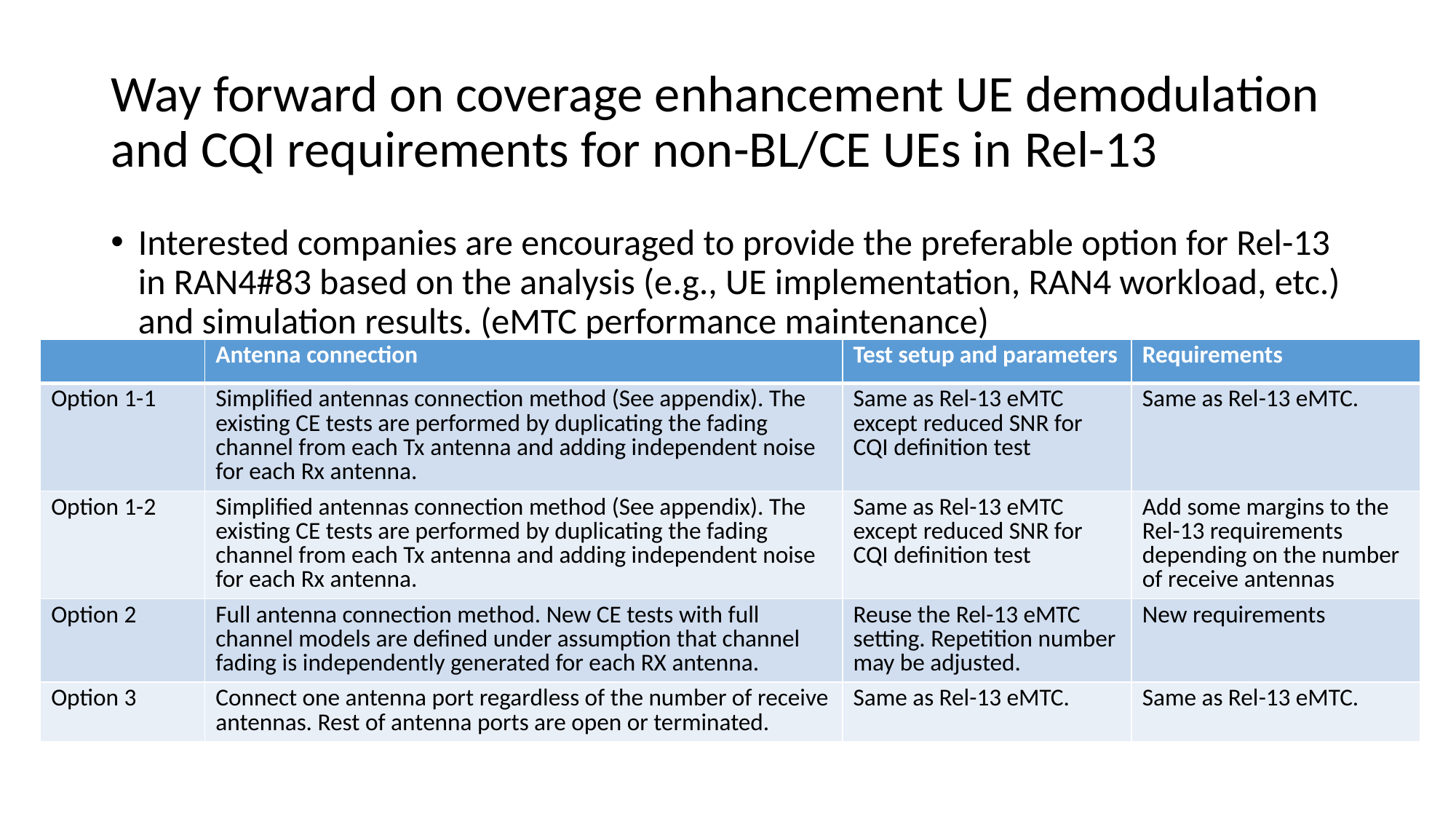

# Way forward on coverage enhancement UE demodulation and CQI requirements for non-BL/CE UEs in Rel-13
Interested companies are encouraged to provide the preferable option for Rel-13 in RAN4#83 based on the analysis (e.g., UE implementation, RAN4 workload, etc.) and simulation results. (eMTC performance maintenance)
|  | Antenna connection | Test setup and parameters | Requirements |
| --- | --- | --- | --- |
| Option 1-1 | Simplified antennas connection method (See appendix). The existing CE tests are performed by duplicating the fading channel from each Tx antenna and adding independent noise for each Rx antenna. | Same as Rel-13 eMTC except reduced SNR for CQI definition test | Same as Rel-13 eMTC. |
| Option 1-2 | Simplified antennas connection method (See appendix). The existing CE tests are performed by duplicating the fading channel from each Tx antenna and adding independent noise for each Rx antenna. | Same as Rel-13 eMTC except reduced SNR for CQI definition test | Add some margins to the Rel-13 requirements depending on the number of receive antennas |
| Option 2 | Full antenna connection method. New CE tests with full channel models are defined under assumption that channel fading is independently generated for each RX antenna. | Reuse the Rel-13 eMTC setting. Repetition number may be adjusted. | New requirements |
| Option 3 | Connect one antenna port regardless of the number of receive antennas. Rest of antenna ports are open or terminated. | Same as Rel-13 eMTC. | Same as Rel-13 eMTC. |